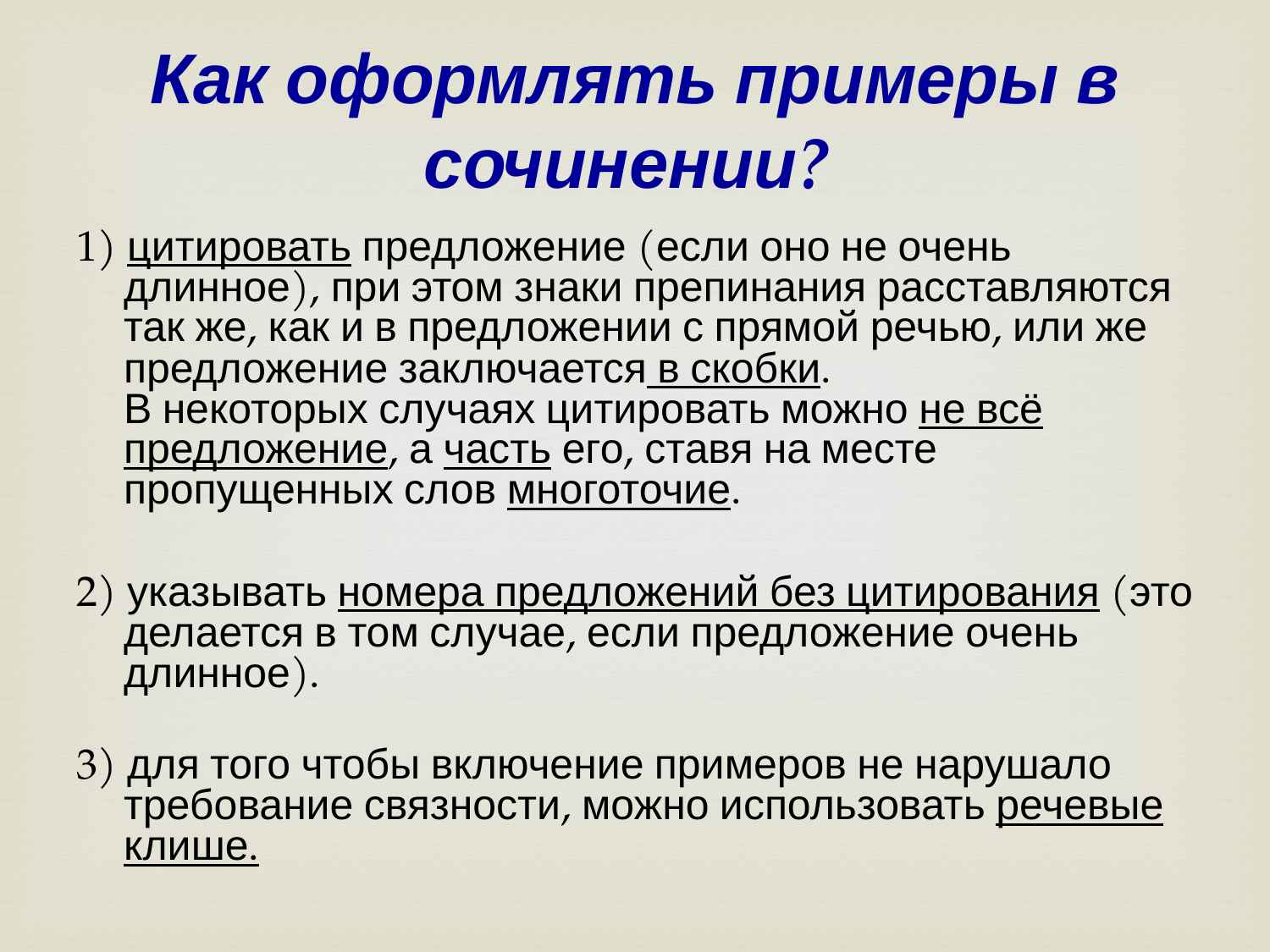

Как оформлять примеры в сочинении?
1) цитировать предложение (если оно не очень длинное), при этом знаки препинания расставляются так же, как и в предложении с прямой речью, или же предложение заключается в скобки.
В некоторых случаях цитировать можно не всё предложение, а часть его, ставя на месте пропущенных слов многоточие.
2) указывать номера предложений без цитирования (это делается в том случае, если предложение очень длинное).
3) для того чтобы включение примеров не нарушало требование связности, можно использовать речевые клише.